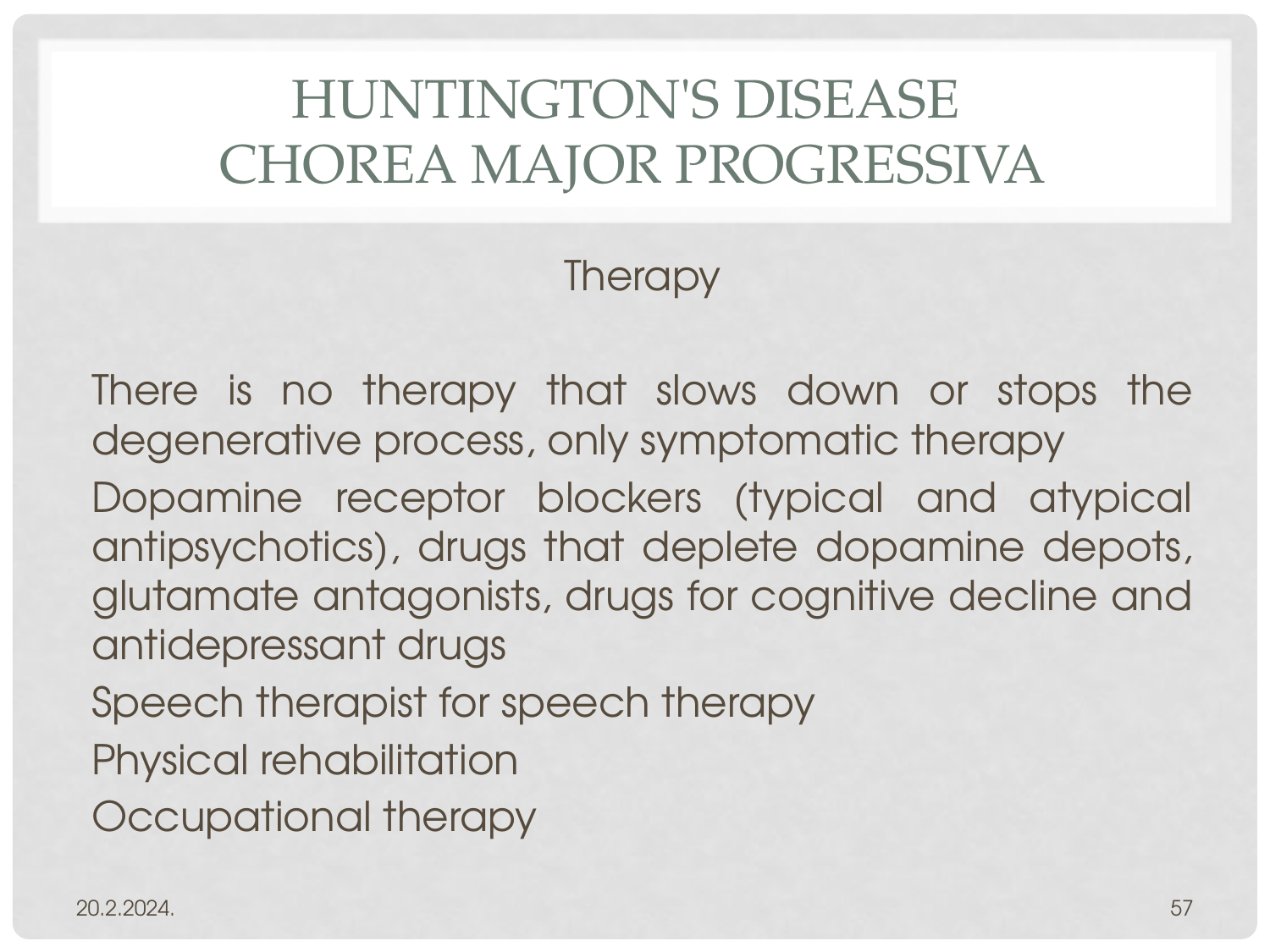

# HUNTINGTON'S DISEASE Chorea major progressiva
Therapy

There is no therapy that slows down or stops the degenerative process, only symptomatic therapy
Dopamine receptor blockers (typical and atypical antipsychotics), drugs that deplete dopamine depots, glutamate antagonists, drugs for cognitive decline and antidepressant drugs
Speech therapist for speech therapy
Physical rehabilitation
Occupational therapy
20.2.2024.
57